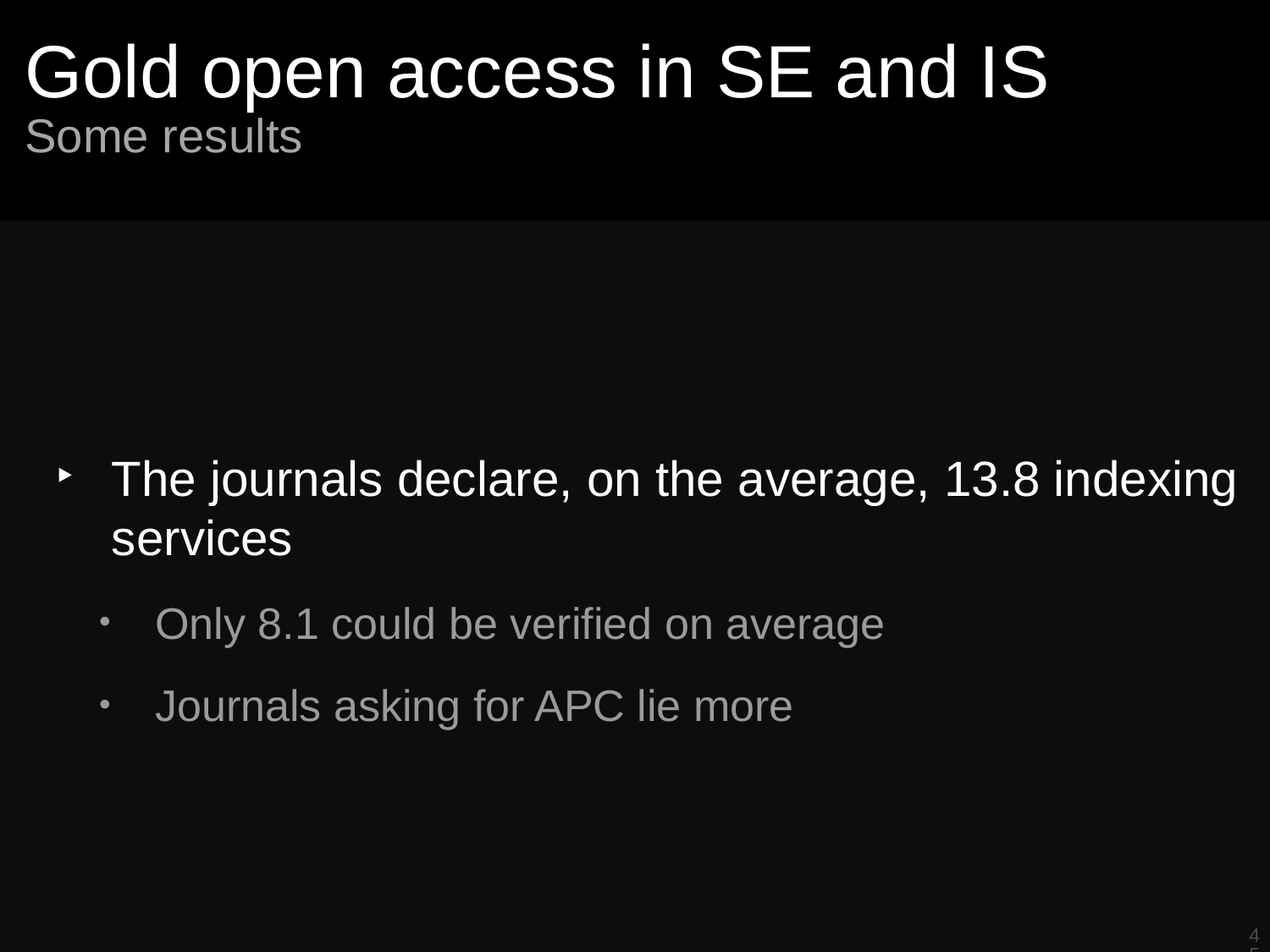

# Gold open access in SE and IS
Some results
The journals declare, on the average, 13.8 indexing services
Only 8.1 could be verified on average
Journals asking for APC lie more
45